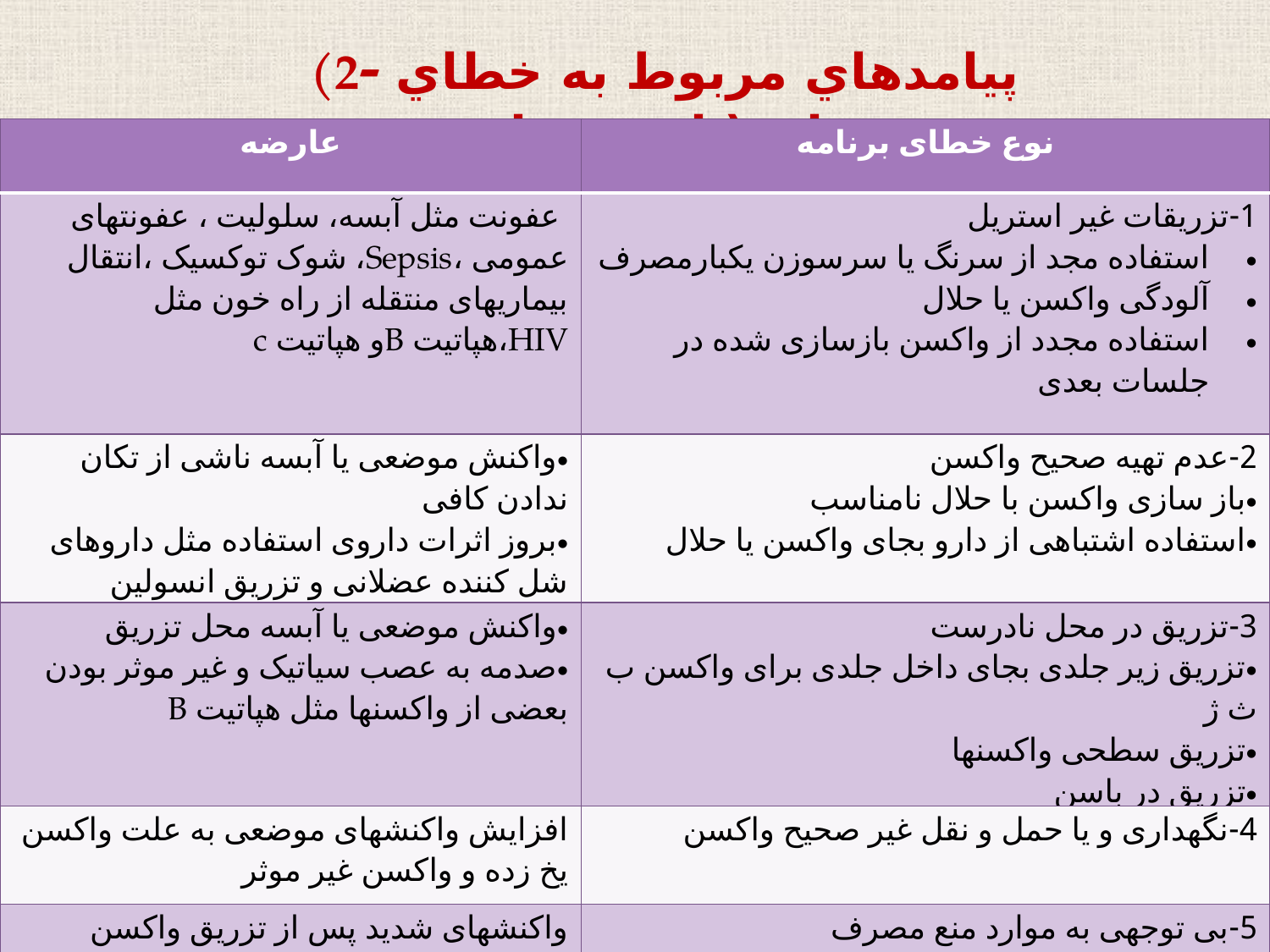

(2- پيامدهاي مربوط به خطاي برنامه( ايمن سازي
| عارضه | نوع خطای برنامه |
| --- | --- |
| عفونت مثل آبسه، سلولیت ، عفونتهای عمومی ،Sepsis، شوک توکسیک ،انتقال بیماریهای منتقله از راه خون مثل HIV،هپاتیت Bو هپاتیت c | 1-تزریقات غیر استریل استفاده مجد از سرنگ یا سرسوزن یکبارمصرف آلودگی واکسن یا حلال استفاده مجدد از واکسن بازسازی شده در جلسات بعدی |
| واکنش موضعی یا آبسه ناشی از تکان ندادن کافی بروز اثرات داروی استفاده مثل داروهای شل کننده عضلانی و تزریق انسولین | 2-عدم تهیه صحیح واکسن باز سازی واکسن با حلال نامناسب استفاده اشتباهی از دارو بجای واکسن یا حلال |
| واکنش موضعی یا آبسه محل تزریق صدمه به عصب سیاتیک و غیر موثر بودن بعضی از واکسنها مثل هپاتیت B | 3-تزریق در محل نادرست تزریق زیر جلدی بجای داخل جلدی برای واکسن ب ث ژ تزریق سطحی واکسنها تزریق در باسن |
| افزایش واکنشهای موضعی به علت واکسن یخ زده و واکسن غیر موثر | 4-نگهداری و یا حمل و نقل غیر صحیح واکسن |
| واکنشهای شدید پس از تزریق واکسن | 5-بی توجهی به موارد منع مصرف |